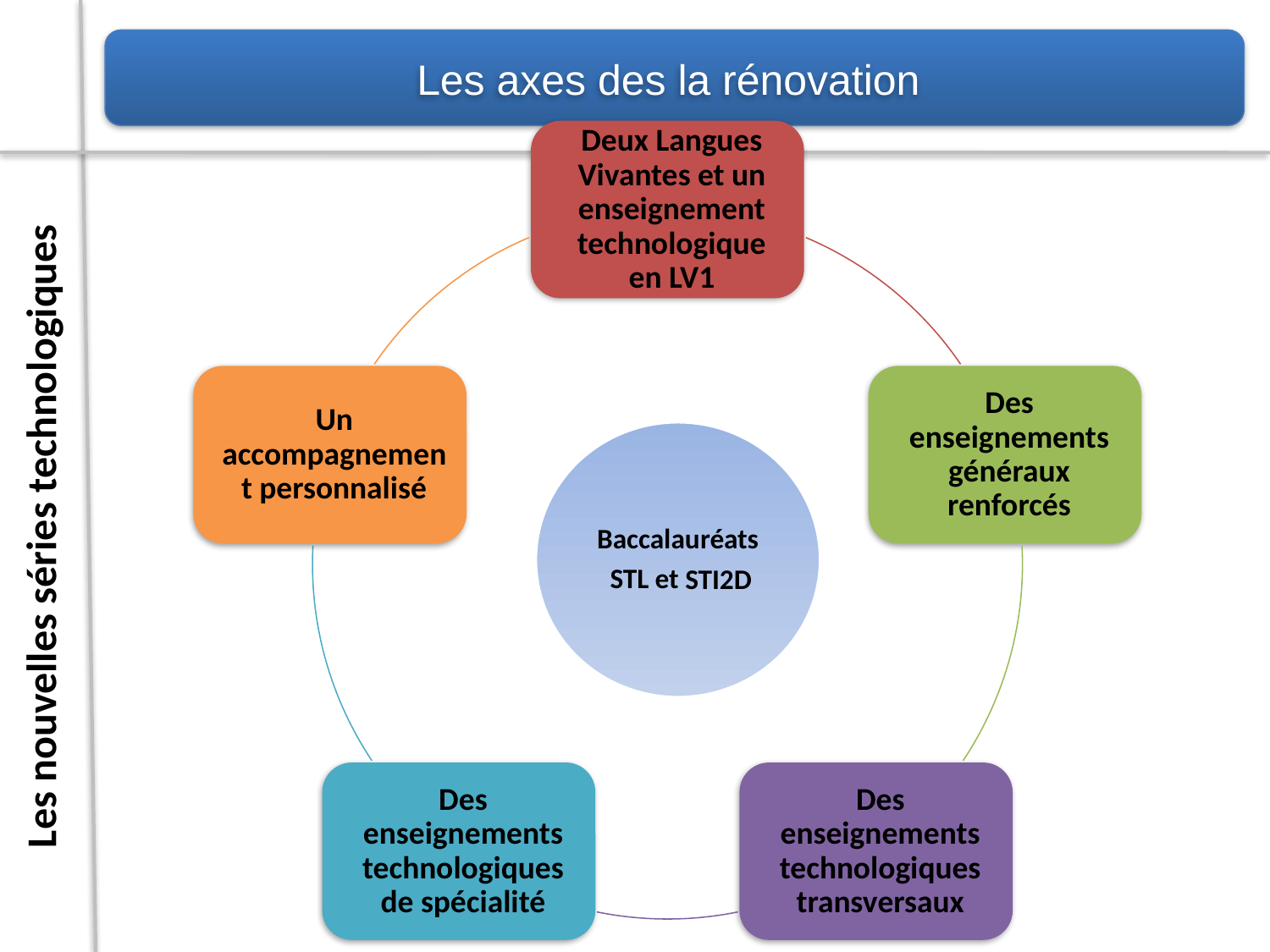

Les axes des la rénovation
Deux Langues Vivantes et un enseignement technologique en LV1
Des enseignements généraux renforcés
Des enseignements technologiques transversaux
Des enseignements technologiques de spécialité
Un accompagnement personnalisé
Baccalauréats
 STL et STI2D
Les nouvelles séries technologiques